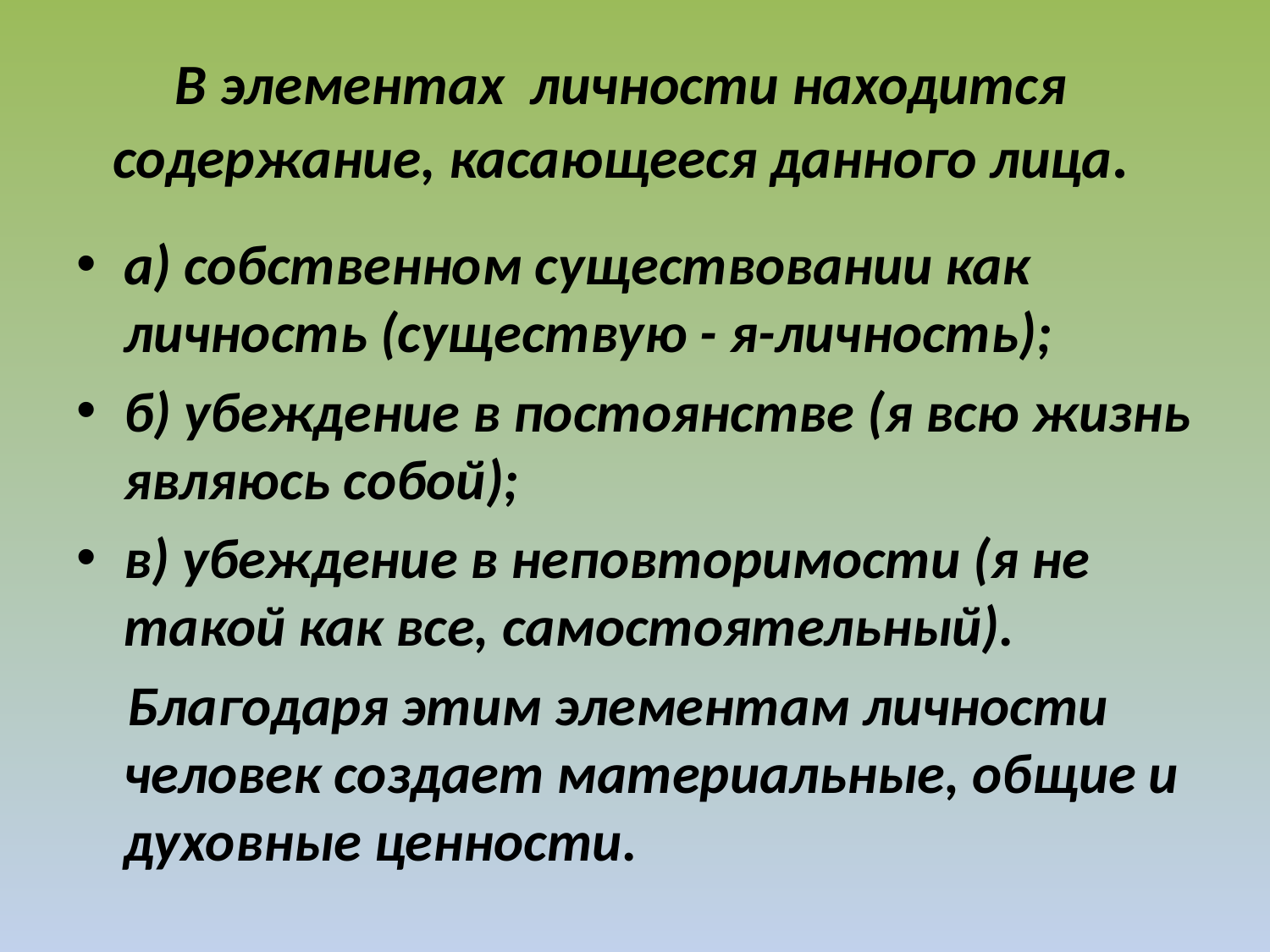

# В элементах  личности находится содержание, касающееся данного лица.
а) собственном существовании как личность (существую - я-личность);
б) убеждение в постоянстве (я всю жизнь являюсь собой);
в) убеждение в неповторимости (я не такой как все, самостоятельный).
    Благодаря этим элементам личности человек создает материальные, общие и духовные ценности.